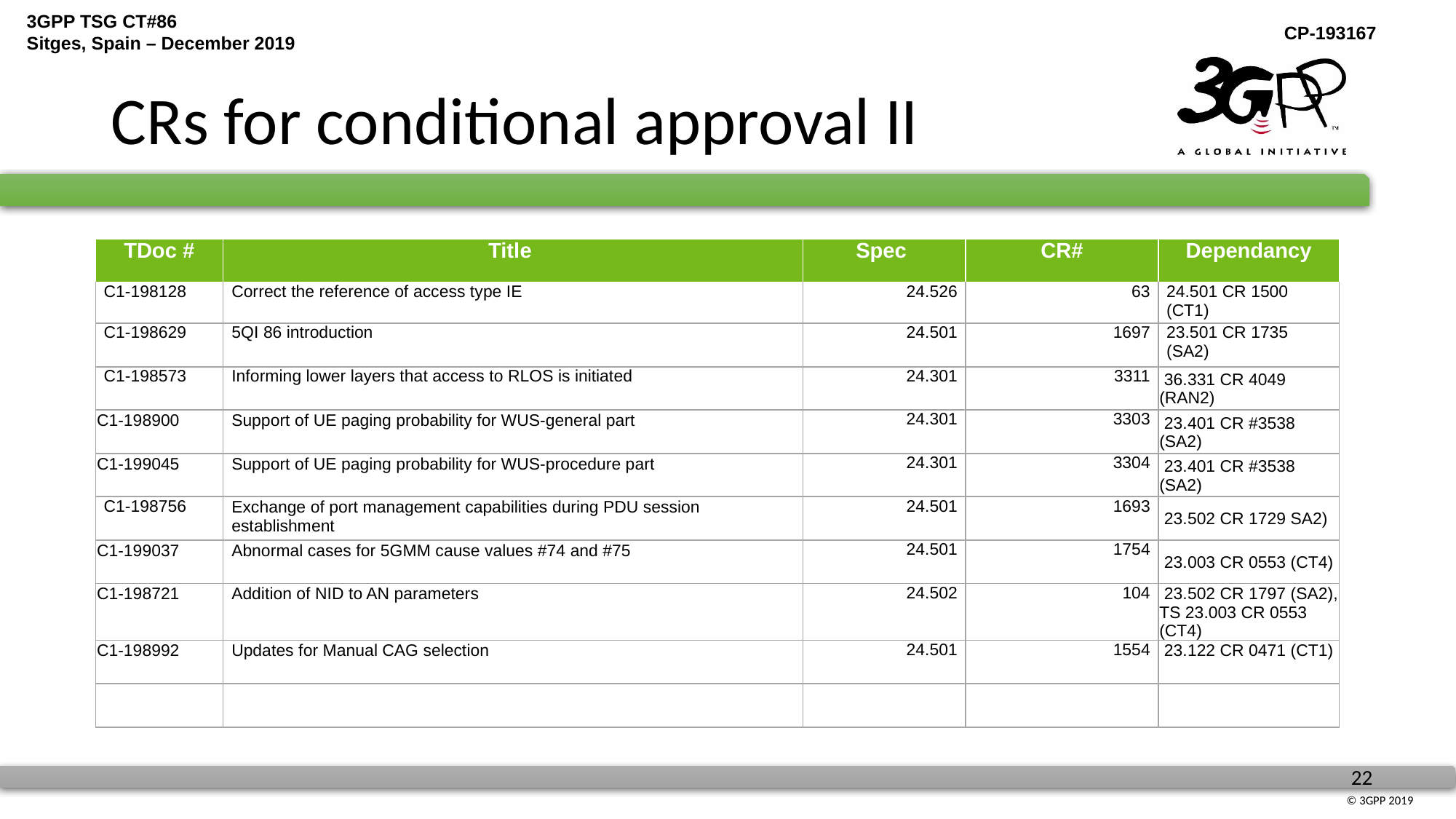

# CRs for conditional approval II
| TDoc # | Title | Spec | CR# | Dependancy |
| --- | --- | --- | --- | --- |
| C1-198128 | Correct the reference of access type IE | 24.526 | 63 | 24.501 CR 1500 (CT1) |
| C1-198629 | 5QI 86 introduction | 24.501 | 1697 | 23.501 CR 1735 (SA2) |
| C1-198573 | Informing lower layers that access to RLOS is initiated | 24.301 | 3311 | 36.331 CR 4049 (RAN2) |
| C1-198900 | Support of UE paging probability for WUS-general part | 24.301 | 3303 | 23.401 CR #3538 (SA2) |
| C1-199045 | Support of UE paging probability for WUS-procedure part | 24.301 | 3304 | 23.401 CR #3538 (SA2) |
| C1-198756 | Exchange of port management capabilities during PDU session establishment | 24.501 | 1693 | 23.502 CR 1729 SA2) |
| C1-199037 | Abnormal cases for 5GMM cause values #74 and #75 | 24.501 | 1754 | 23.003 CR 0553 (CT4) |
| C1-198721 | Addition of NID to AN parameters | 24.502 | 104 | 23.502 CR 1797 (SA2), TS 23.003 CR 0553 (CT4) |
| C1-198992 | Updates for Manual CAG selection | 24.501 | 1554 | 23.122 CR 0471 (CT1) |
|  |  |  |  |  |